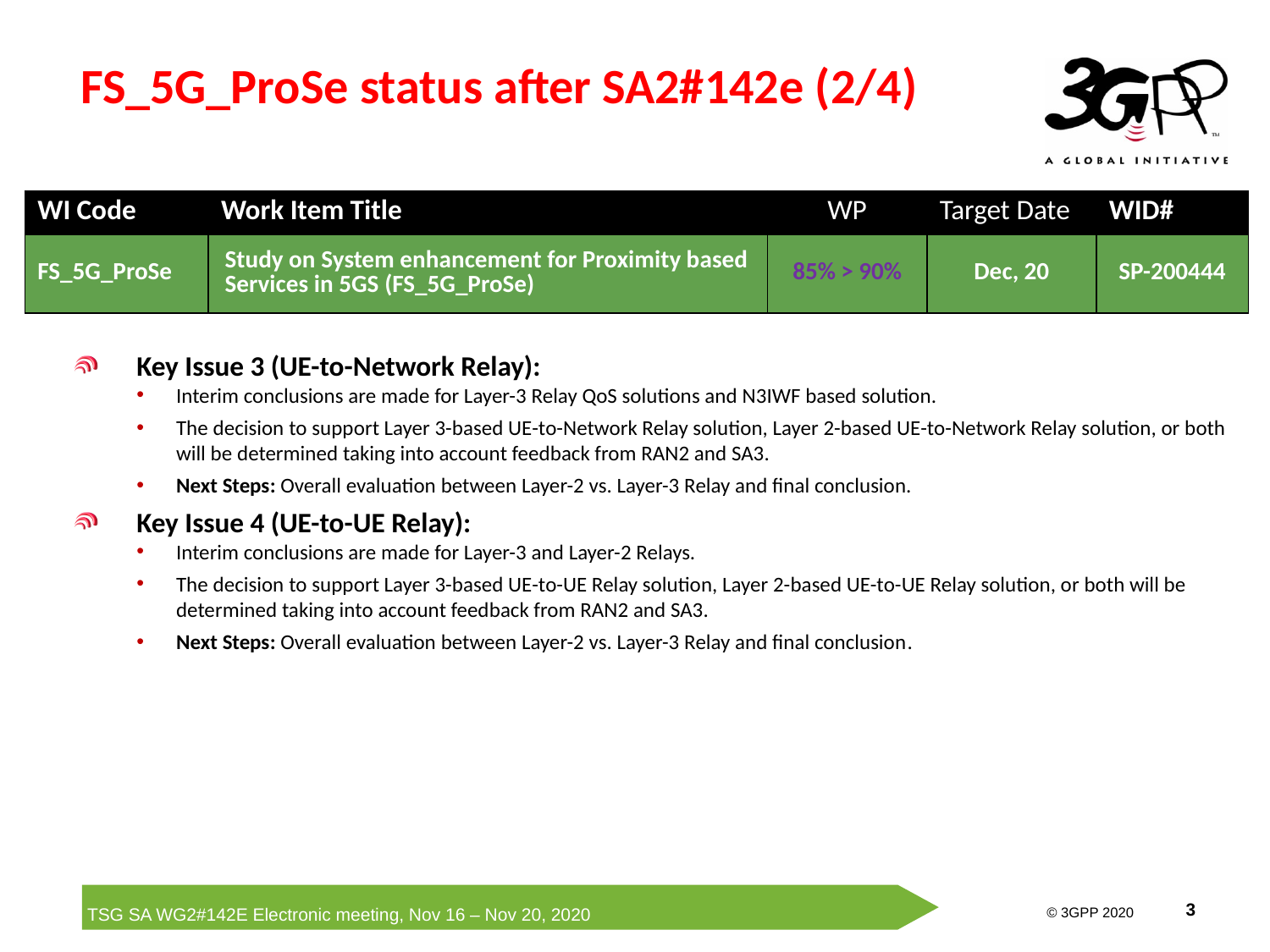

# FS_5G_ProSe status after SA2#142e (2/4)
| WI Code | Work Item Title | WP | Target Date | WID# |
| --- | --- | --- | --- | --- |
| FS\_5G\_ProSe | Study on System enhancement for Proximity based Services in 5GS (FS\_5G\_ProSe) | 85% > 90% | Dec, 20 | SP-200444 |
Key Issue 3 (UE-to-Network Relay):
Interim conclusions are made for Layer-3 Relay QoS solutions and N3IWF based solution.
The decision to support Layer 3-based UE-to-Network Relay solution, Layer 2-based UE-to-Network Relay solution, or both will be determined taking into account feedback from RAN2 and SA3.
Next Steps: Overall evaluation between Layer-2 vs. Layer-3 Relay and final conclusion.
Key Issue 4 (UE-to-UE Relay):
Interim conclusions are made for Layer-3 and Layer-2 Relays.
The decision to support Layer 3-based UE-to-UE Relay solution, Layer 2-based UE-to-UE Relay solution, or both will be determined taking into account feedback from RAN2 and SA3.
Next Steps: Overall evaluation between Layer-2 vs. Layer-3 Relay and final conclusion.